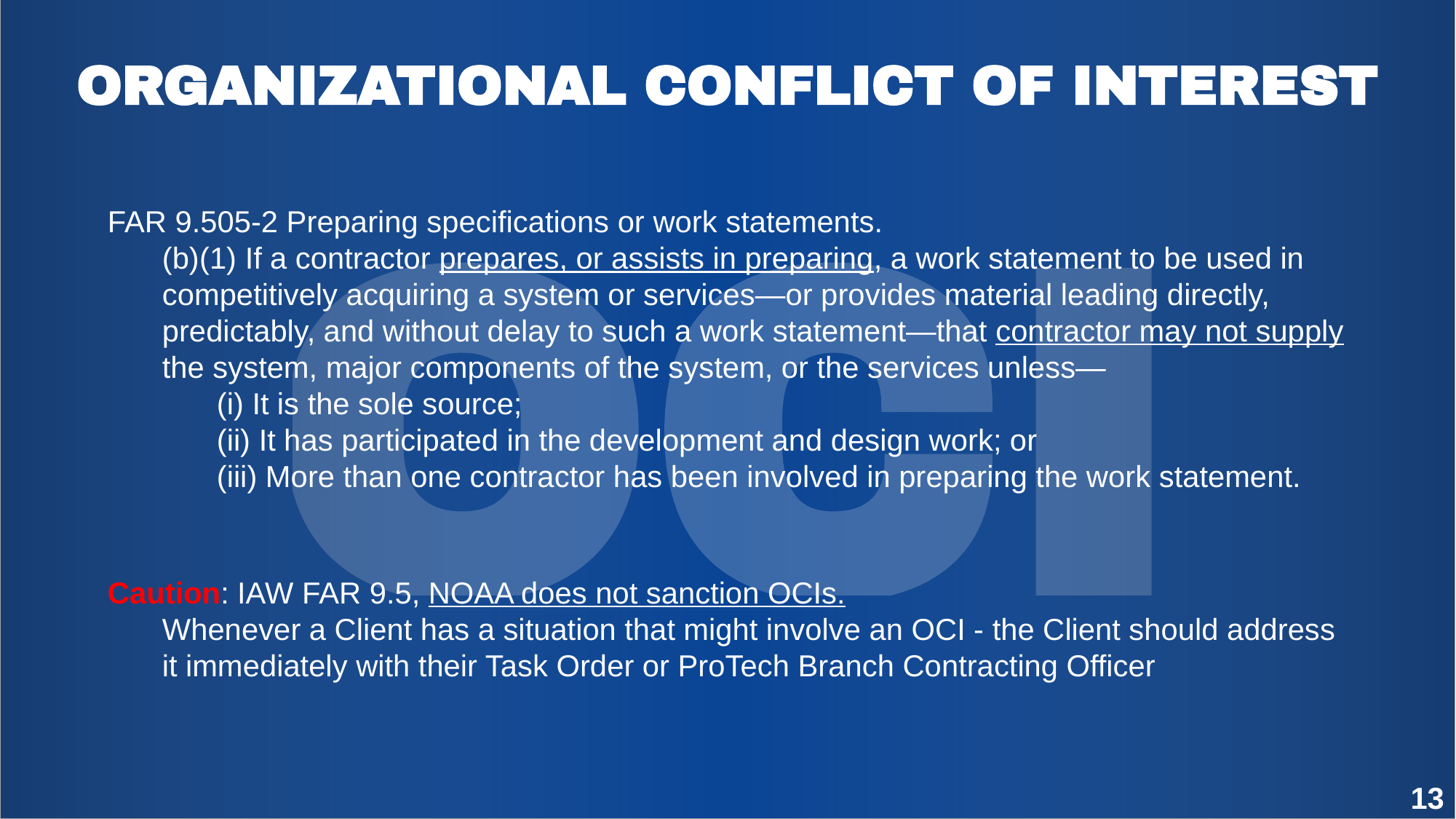

ORGANIZATIONAL CONFLICT OF INTEREST
OCI
FAR 9.505-2 Preparing specifications or work statements.
(b)(1) If a contractor prepares, or assists in preparing, a work statement to be used in competitively acquiring a system or services—or provides material leading directly, predictably, and without delay to such a work statement—that contractor may not supply the system, major components of the system, or the services unless—
(i) It is the sole source;
(ii) It has participated in the development and design work; or
(iii) More than one contractor has been involved in preparing the work statement.
Caution: IAW FAR 9.5, NOAA does not sanction OCIs.
Whenever a Client has a situation that might involve an OCI - the Client should address it immediately with their Task Order or ProTech Branch Contracting Officer
13